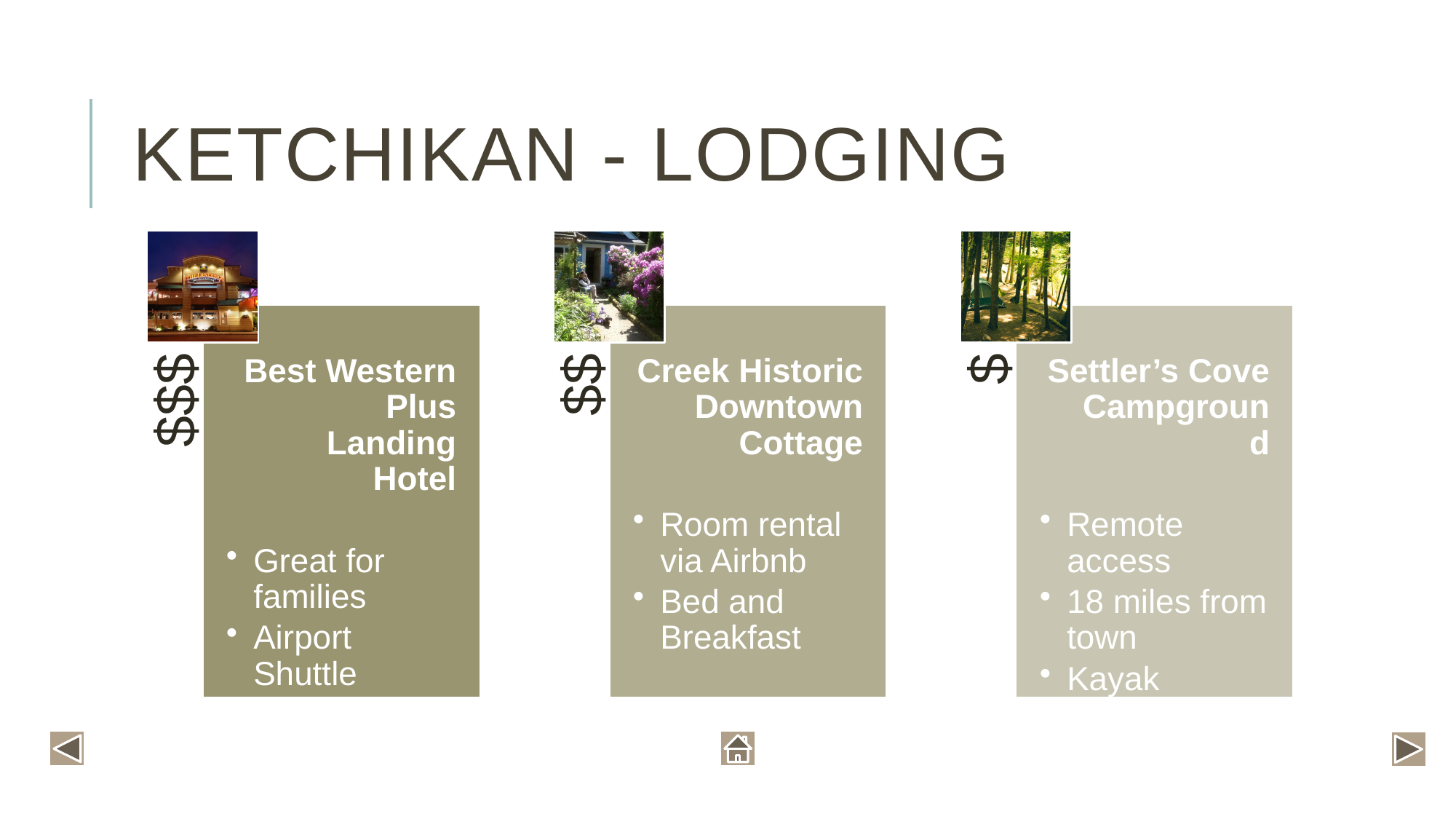

# Ketchikan - lodging
$$$
Best Western Plus Landing Hotel

Great for families
Airport Shuttle
Attached Restaurant
$$
Creek Historic Downtown Cottage

Room rental via Airbnb
Bed and Breakfast

$
Settler’s Cove Campground

Remote access
18 miles from town
Kayak access